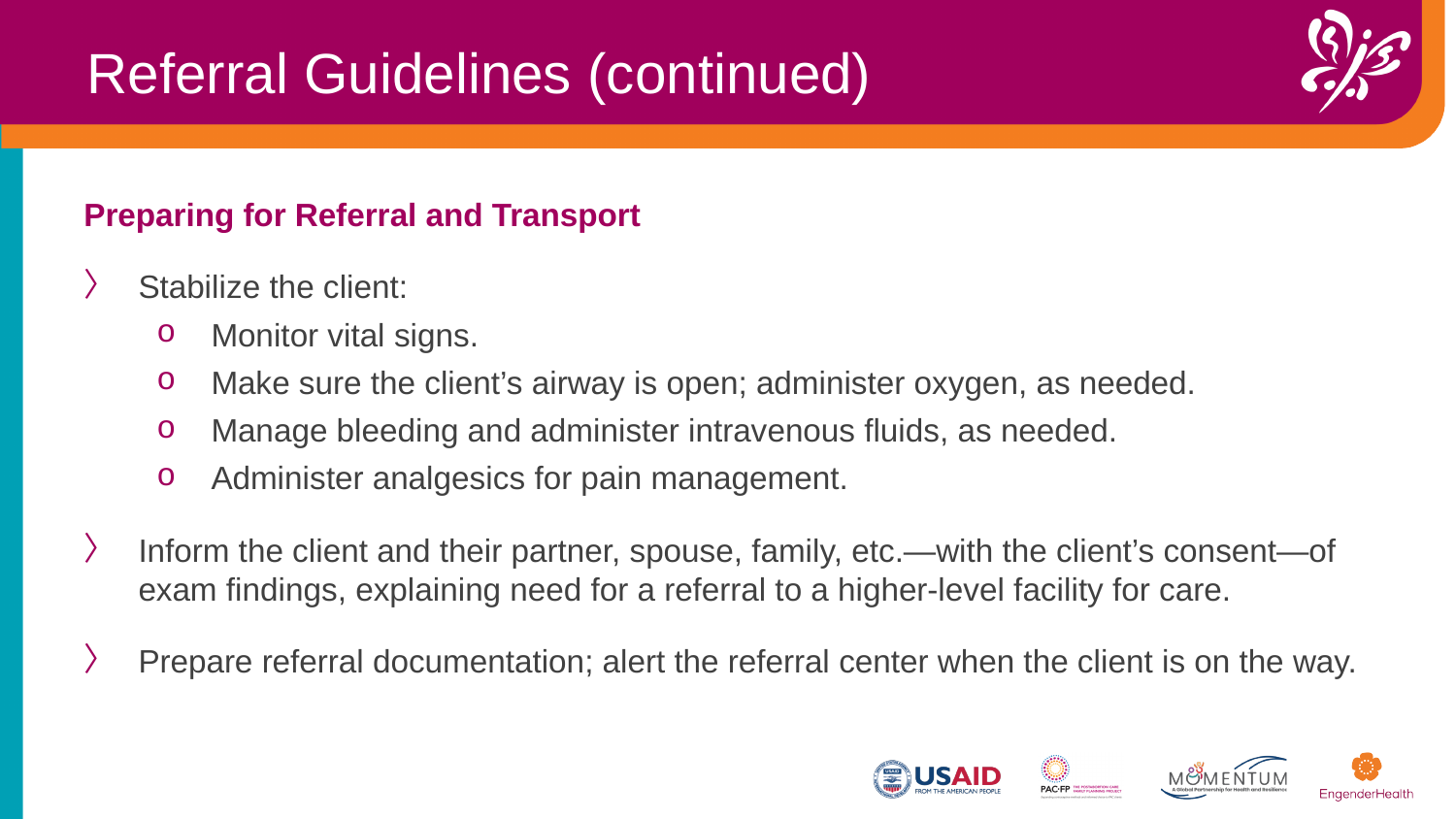

Referral Guidelines (continued)
Preparing for Referral and Transport
Stabilize the client:
Monitor vital signs.
Make sure the client’s airway is open; administer oxygen, as needed.
Manage bleeding and administer intravenous fluids, as needed.
Administer analgesics for pain management.
Inform the client and their partner, spouse, family, etc.—with the client’s consent—of exam findings, explaining need for a referral to a higher-level facility for care.
Prepare referral documentation; alert the referral center when the client is on the way.